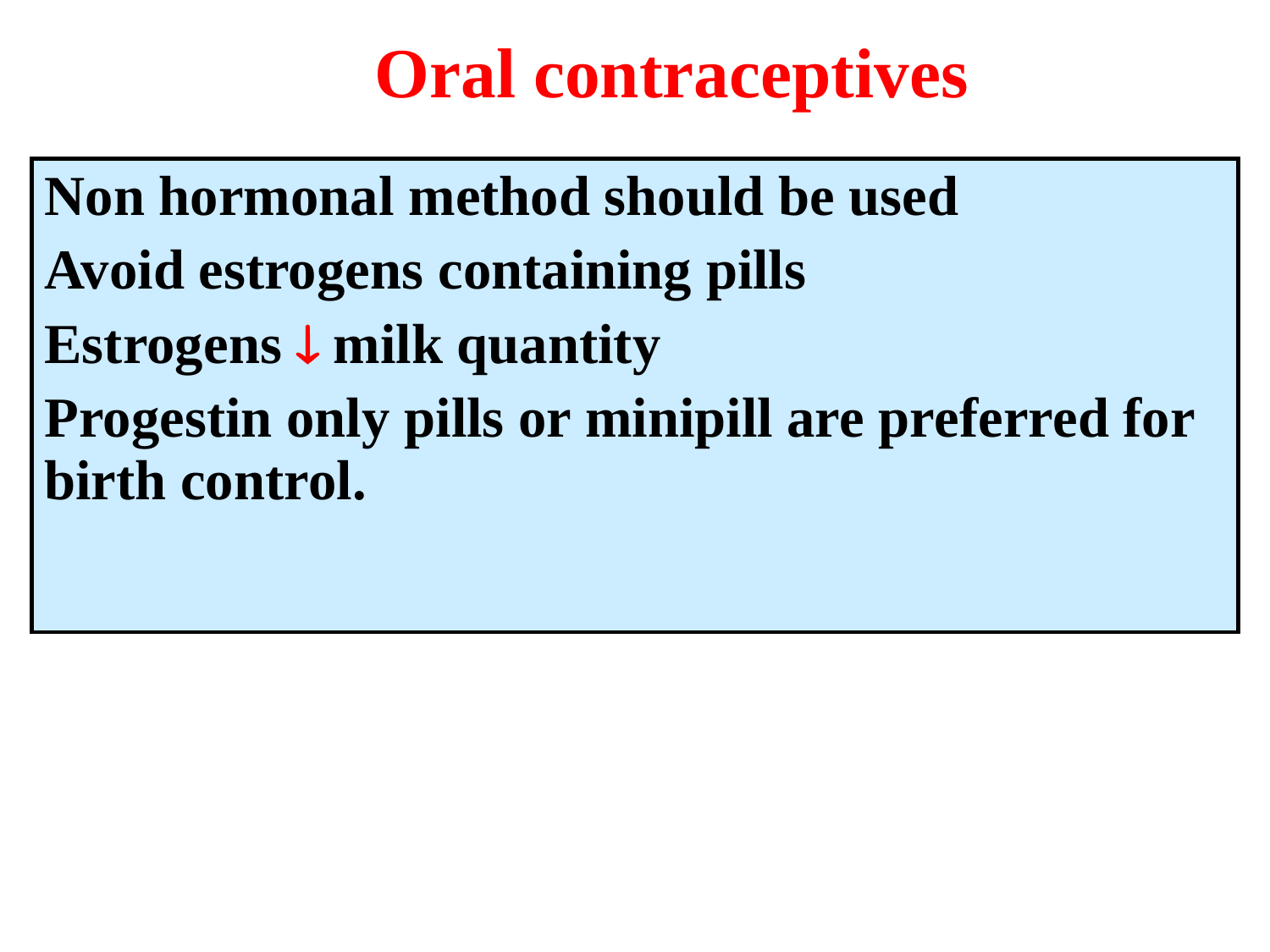

Oral contraceptives
| Non hormonal method should be used Avoid estrogens containing pills Estrogens ↓ milk quantity Progestin only pills or minipill are preferred for birth control. |
| --- |